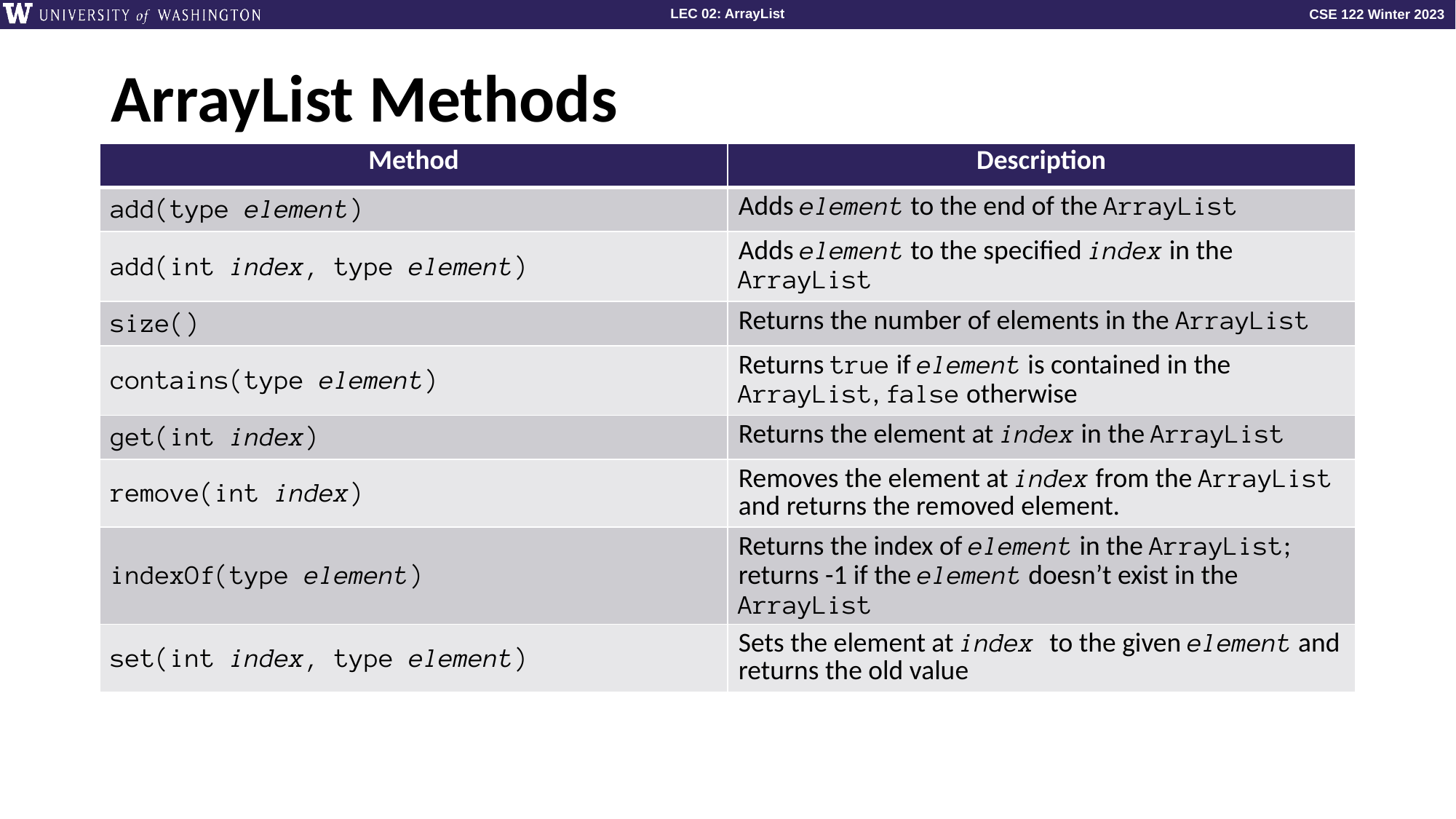

# ArrayList Methods
| Method | Description |
| --- | --- |
| add(type element) | Adds element to the end of the ArrayList |
| add(int index, type element) | Adds element to the specified index in the ArrayList |
| size() | Returns the number of elements in the ArrayList |
| contains(type element) | Returns true if element is contained in the ArrayList, false otherwise |
| get(int index) | Returns the element at index in the ArrayList |
| remove(int index) | Removes the element at index from the ArrayList and returns the removed element. |
| indexOf(type element) | Returns the index of element in the ArrayList; returns -1 if the element doesn’t exist in the ArrayList |
| set(int index, type element) | Sets the element at index to the given element and returns the old value |